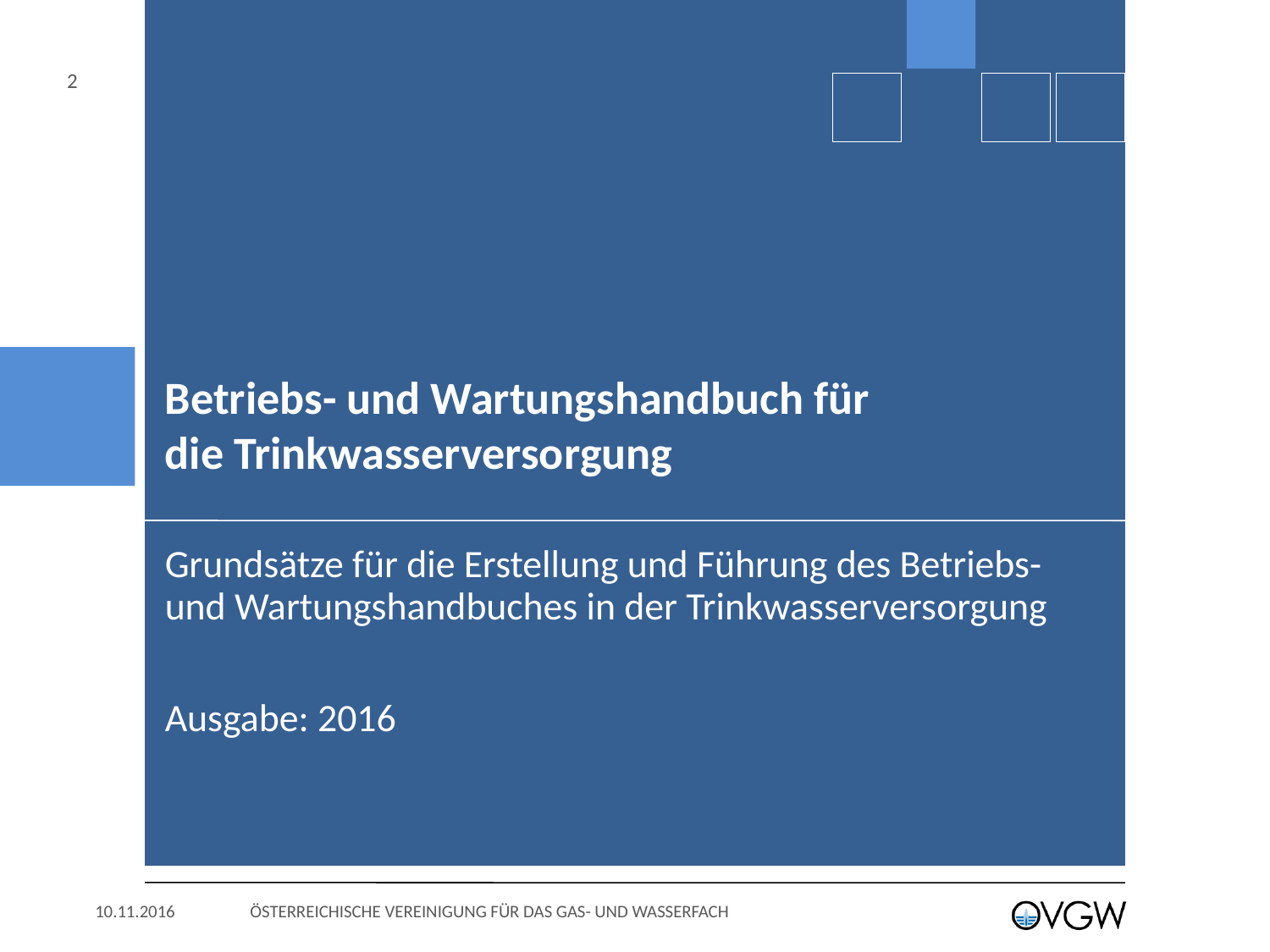

2
# Betriebs- und Wartungshandbuch für die Trinkwasserversorgung
Grundsätze für die Erstellung und Führung des Betriebs- und Wartungshandbuches in der Trinkwasserversorgung

Ausgabe: 2016
ÖSTERREICHISCHE VEREINIGUNG FÜR DAS GAS- UND WASSERFACH
10.11.2016